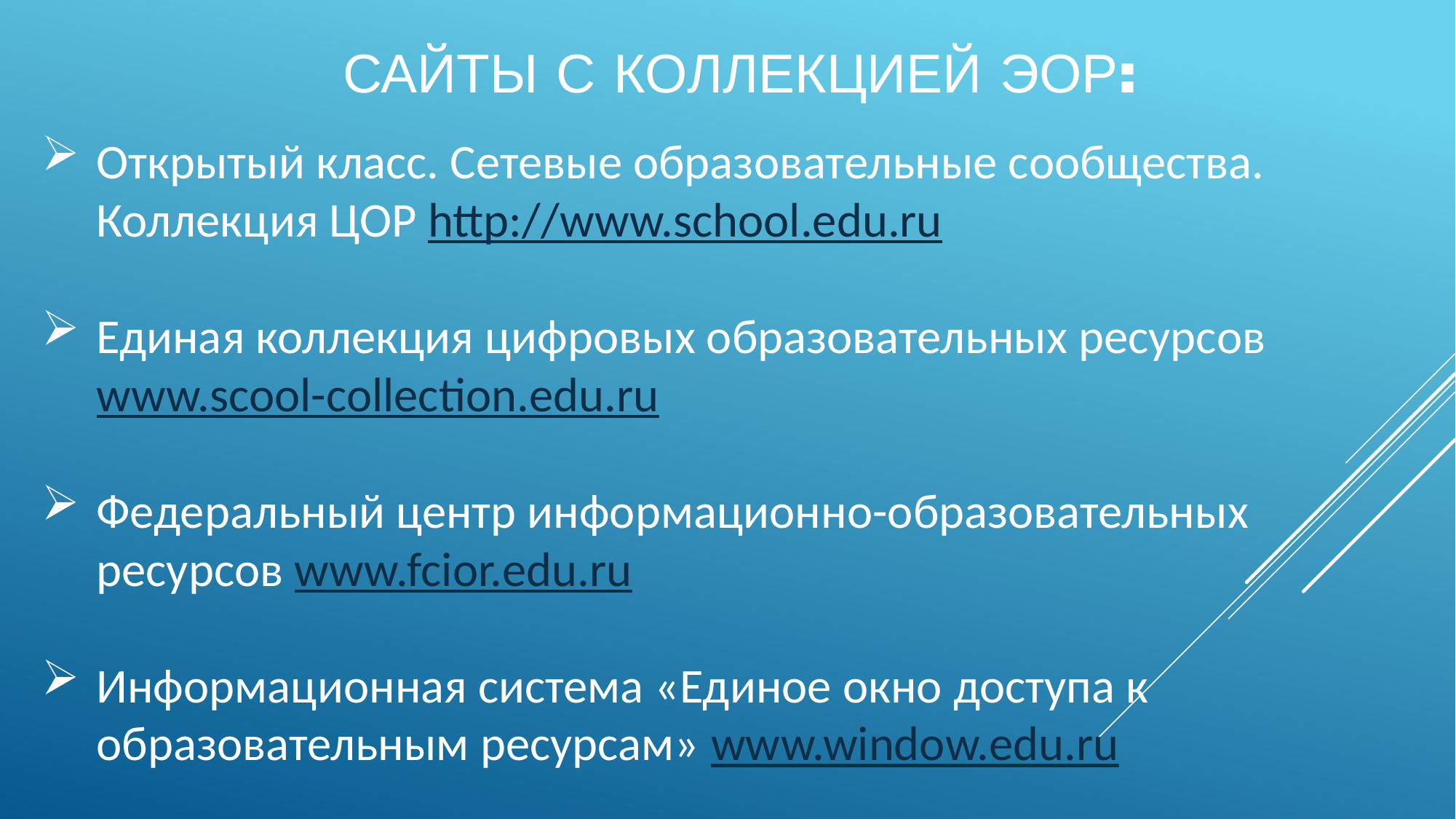

# Сайты с коллекцией ЭОР:
Открытый класс. Сетевые образовательные сообщества. Коллекция ЦОР http://www.school.edu.ru

Единая коллекция цифровых образовательных ресурсов www.scool-collection.edu.ru

Федеральный центр информационно-образовательных ресурсов www.fcior.edu.ru

Информационная система «Единое окно доступа к образовательным ресурсам» www.window.edu.ru